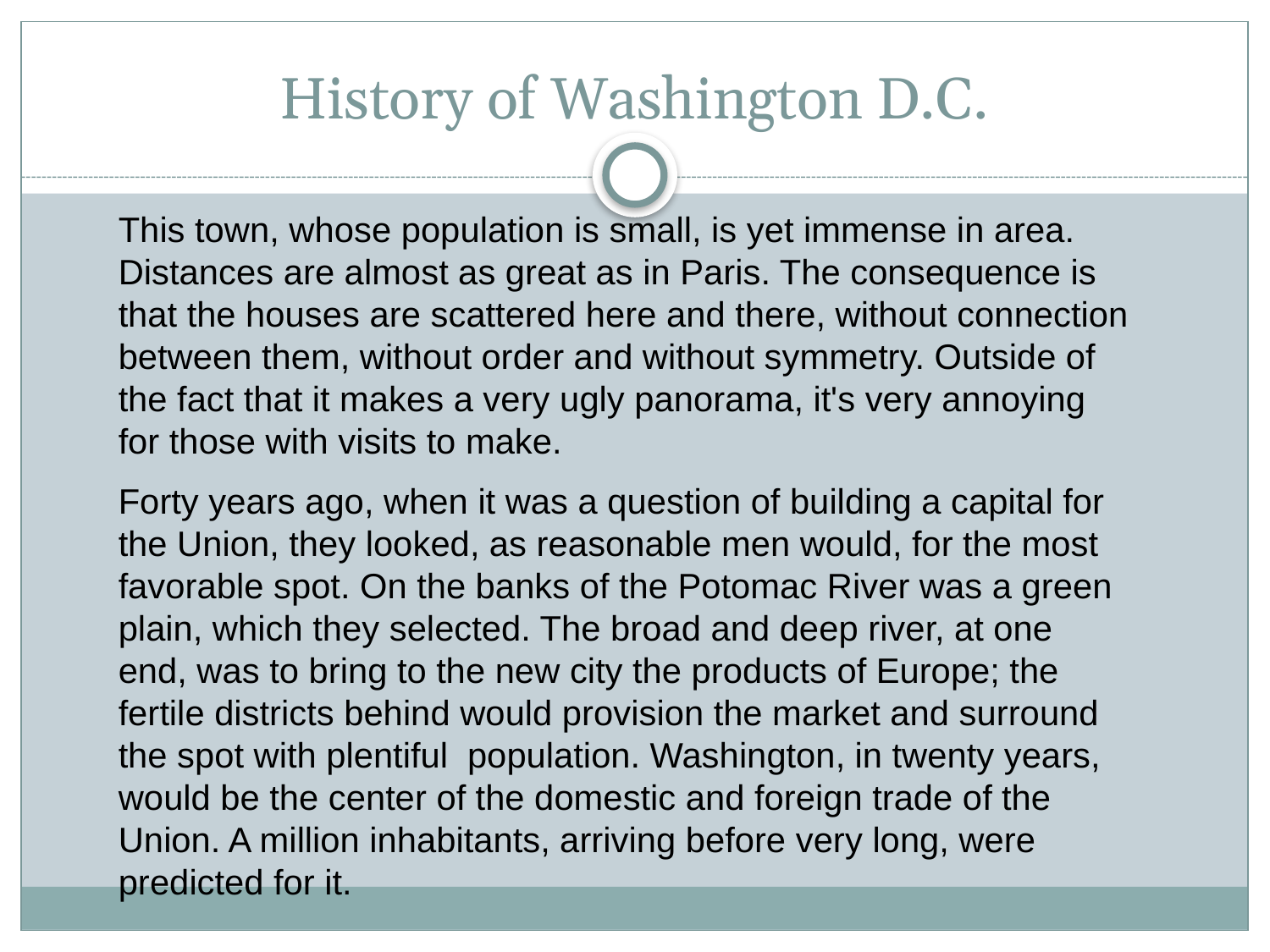

# History of Washington D.C.
This town, whose population is small, is yet immense in area. Distances are almost as great as in Paris. The consequence is that the houses are scattered here and there, without connection between them, without order and without symmetry. Outside of the fact that it makes a very ugly panorama, it's very annoying for those with visits to make.
Forty years ago, when it was a question of building a capital for the Union, they looked, as reasonable men would, for the most favorable spot. On the banks of the Potomac River was a green plain, which they selected. The broad and deep river, at one end, was to bring to the new city the products of Europe; the fertile districts behind would provision the market and surround the spot with plentiful  population. Washington, in twenty years, would be the center of the domestic and foreign trade of the Union. A million inhabitants, arriving before very long, were predicted for it.